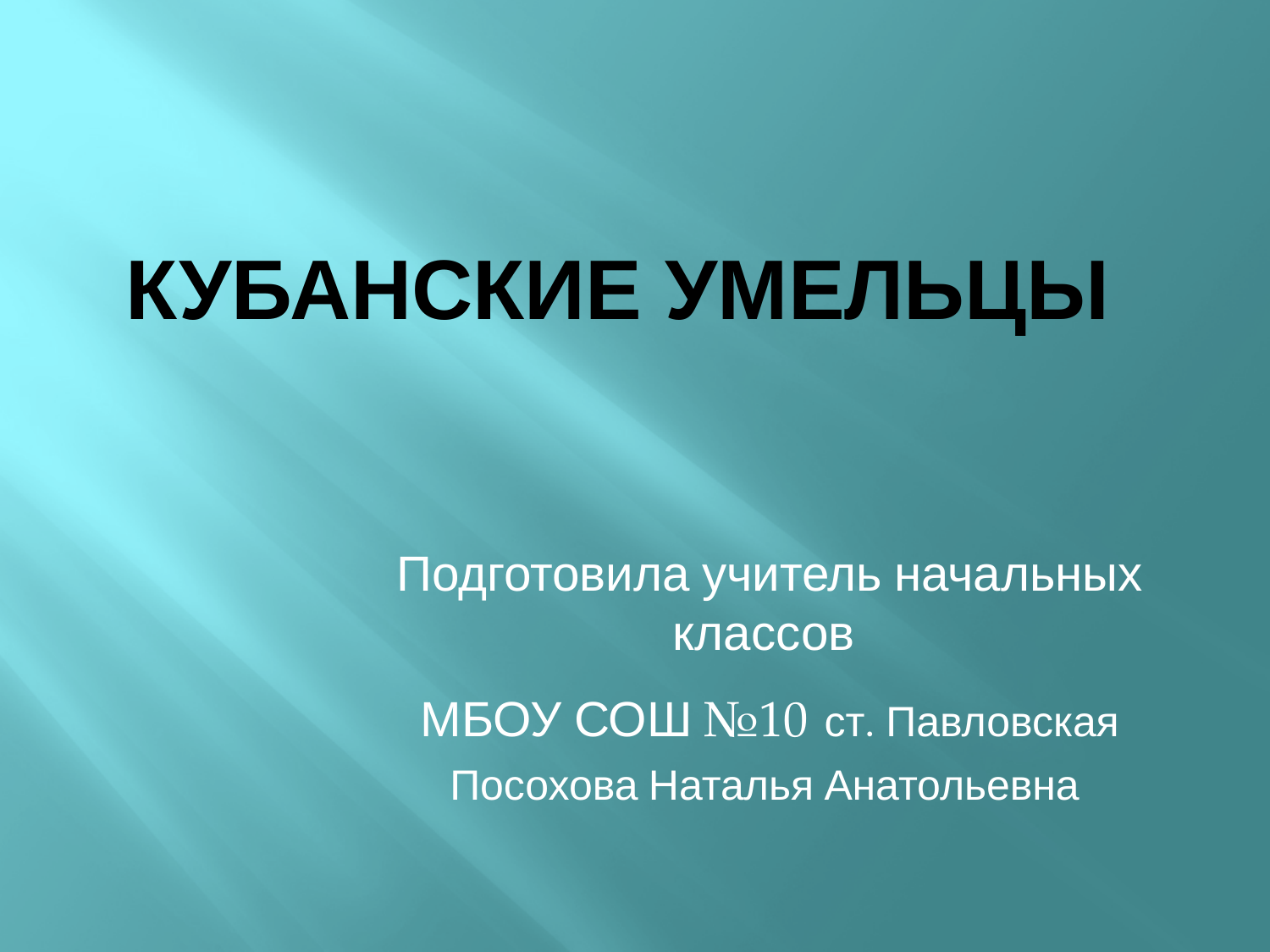

# Кубанские умельцы
Подготовила учитель начальных классов
МБОУ СОШ №10 ст. Павловская
Посохова Наталья Анатольевна